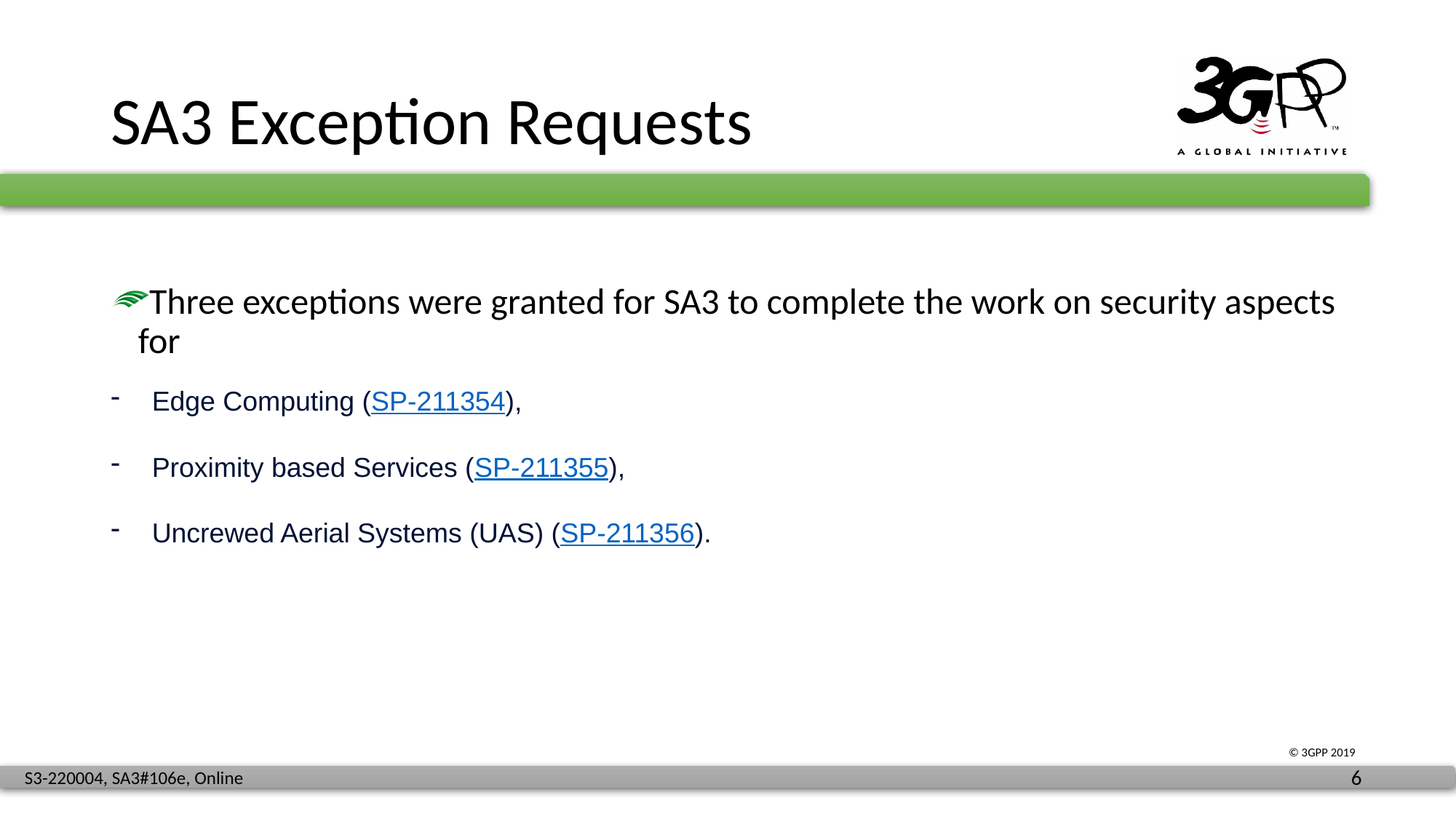

# SA3 Exception Requests

Three exceptions were granted for SA3 to complete the work on security aspects for
Edge Computing (SP-211354),
Proximity based Services (SP-211355),
Uncrewed Aerial Systems (UAS) (SP-211356).